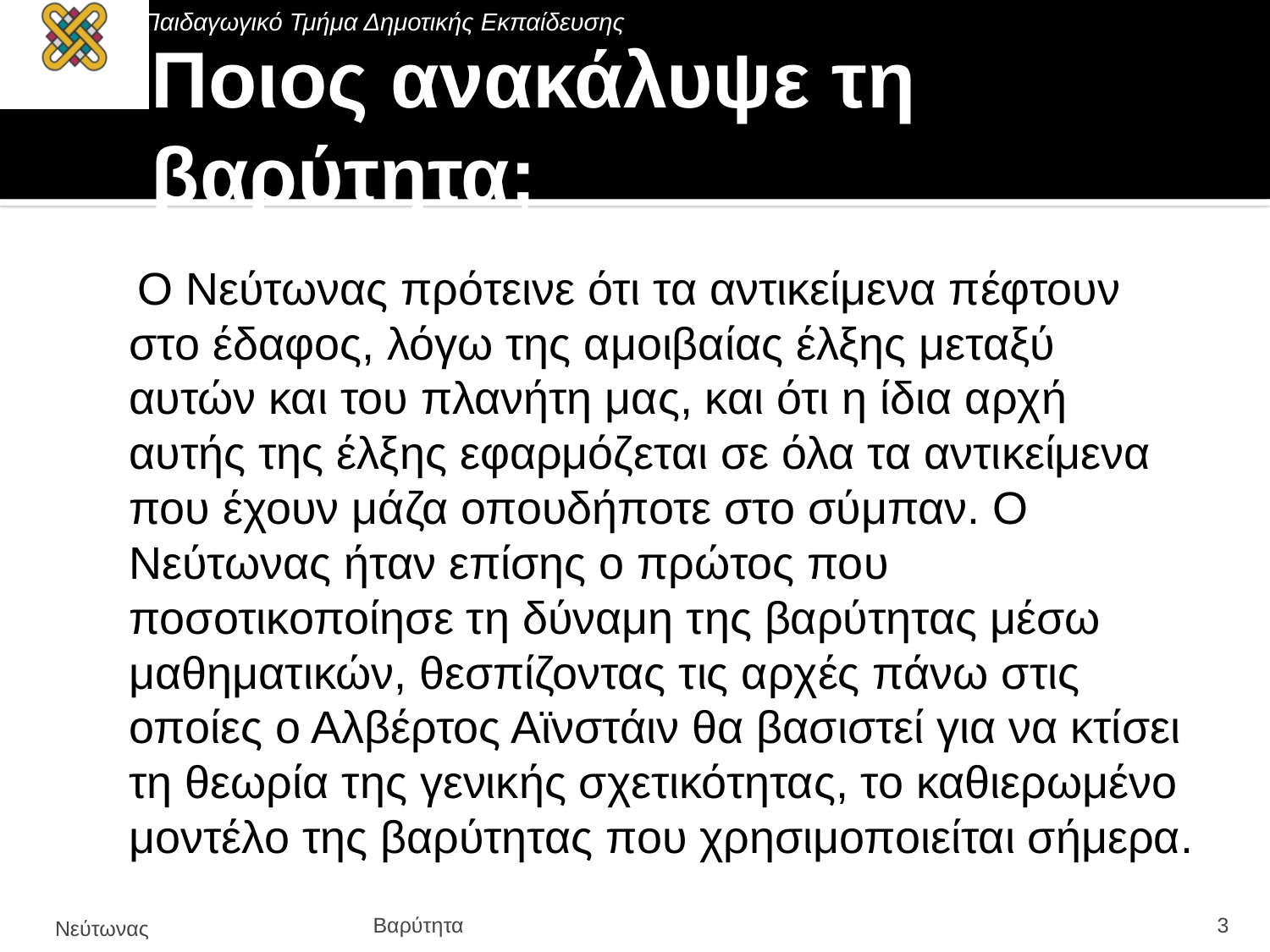

# Ποιος ανακάλυψε τη βαρύτητα;
    Ο Νεύτωνας πρότεινε ότι τα αντικείμενα πέφτουν στο έδαφος, λόγω της αμοιβαίας έλξης μεταξύ αυτών και του πλανήτη μας, και ότι η ίδια αρχή αυτής της έλξης εφαρμόζεται σε όλα τα αντικείμενα που έχουν μάζα οπουδήποτε στο σύμπαν. Ο Νεύτωνας ήταν επίσης ο πρώτος που ποσοτικοποίησε τη δύναμη της βαρύτητας μέσω μαθηματικών, θεσπίζοντας τις αρχές πάνω στις οποίες ο Αλβέρτος Αϊνστάιν θα βασιστεί για να κτίσει τη θεωρία της γενικής σχετικότητας, το καθιερωμένο μοντέλο της βαρύτητας που χρησιμοποιείται σήμερα.

Βαρύτητα
3
Νεύτωνας